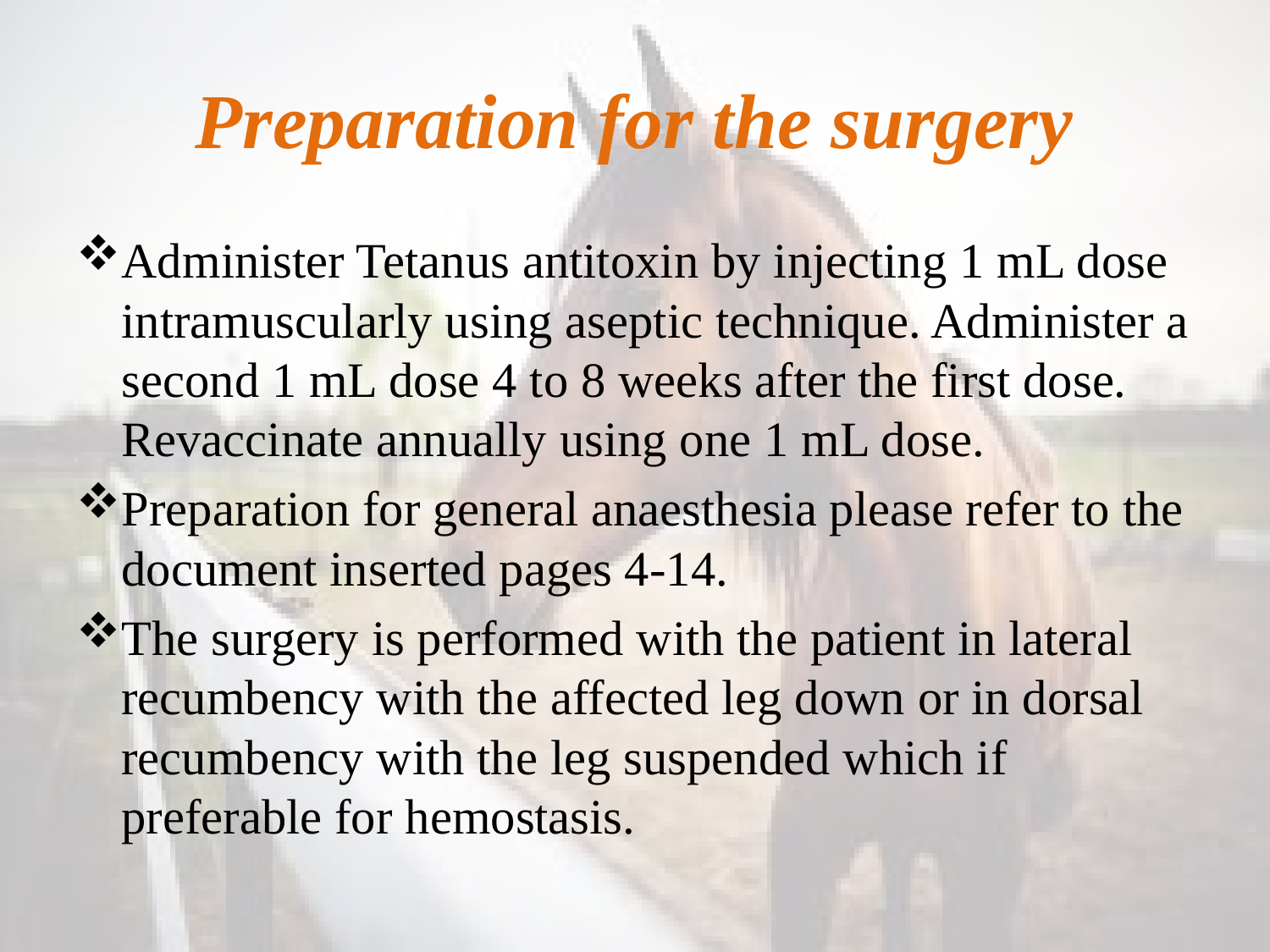

# Preparation for the surgery
Administer Tetanus antitoxin by injecting 1 mL dose intramuscularly using aseptic technique. Administer a second 1 mL dose 4 to 8 weeks after the first dose. Revaccinate annually using one 1 mL dose.
Preparation for general anaesthesia please refer to the document inserted pages 4-14.
The surgery is performed with the patient in lateral recumbency with the affected leg down or in dorsal recumbency with the leg suspended which if preferable for hemostasis.